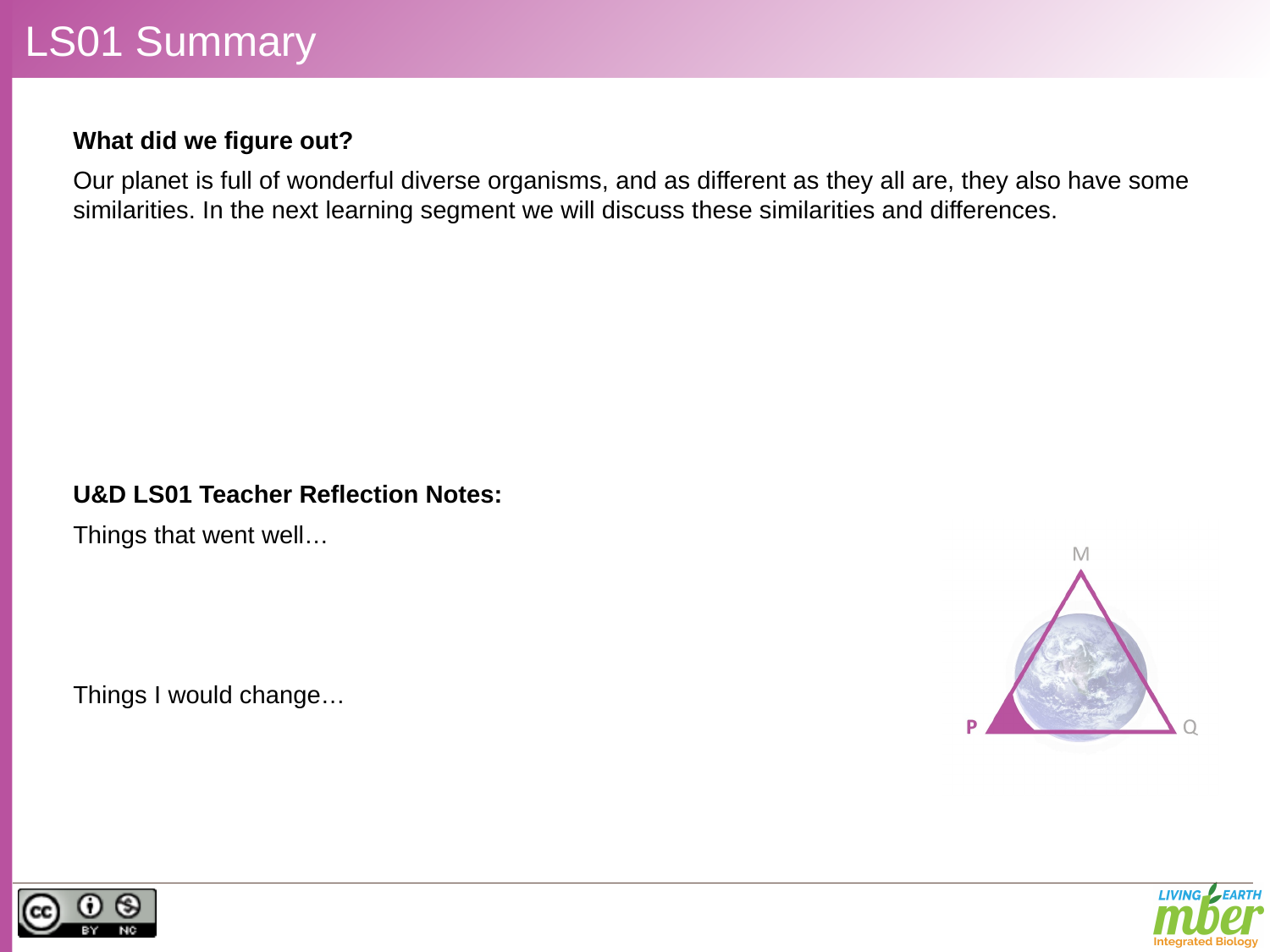

# LS01 Summary
What did we figure out?
Our planet is full of wonderful diverse organisms, and as different as they all are, they also have some similarities. In the next learning segment we will discuss these similarities and differences.

U&D LS01 Teacher Reflection Notes:
Things that went well…

Things I would change…